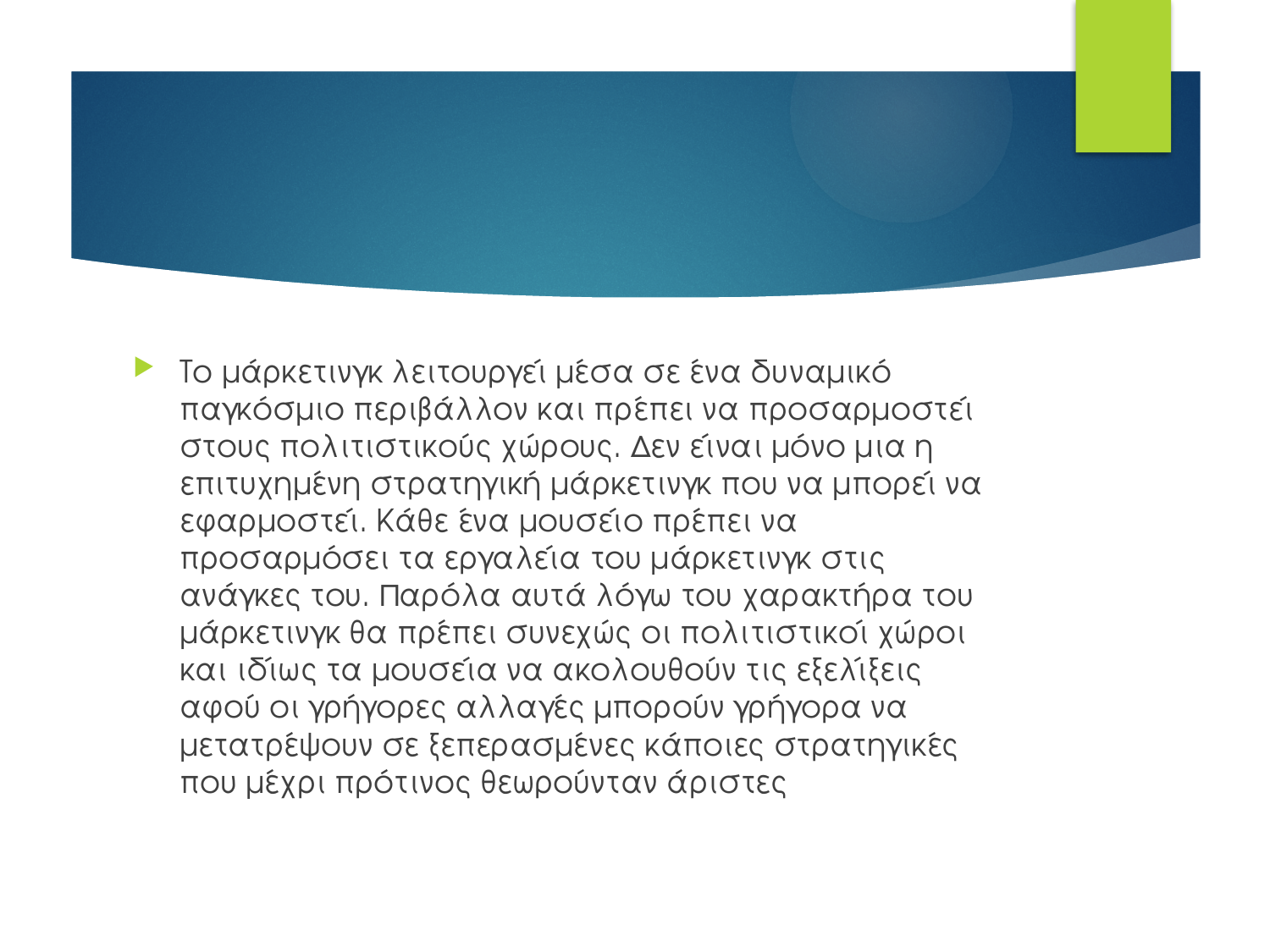

#
Το μάρκετινγκ λειτουργεί μέσα σε ένα δυναμικό παγκόσμιο περιβάλλον και πρέπει να προσαρμοστεί στους πολιτιστικούς χώρους. Δεν είναι μόνο μια η επιτυχημένη στρατηγική μάρκετινγκ που να μπορεί να εφαρμοστεί. Κάθε ένα μουσείο πρέπει να προσαρμόσει τα εργαλεία του μάρκετινγκ στις ανάγκες του. Παρόλα αυτά λόγω του χαρακτήρα του μάρκετινγκ θα πρέπει συνεχώς οι πολιτιστικοί χώροι και ιδίως τα μουσεία να ακολουθούν τις εξελίξεις αφού οι γρήγορες αλλαγές μπορούν γρήγορα να μετατρέψουν σε ξεπερασμένες κάποιες στρατηγικές που μέχρι πρότινος θεωρούνταν άριστες